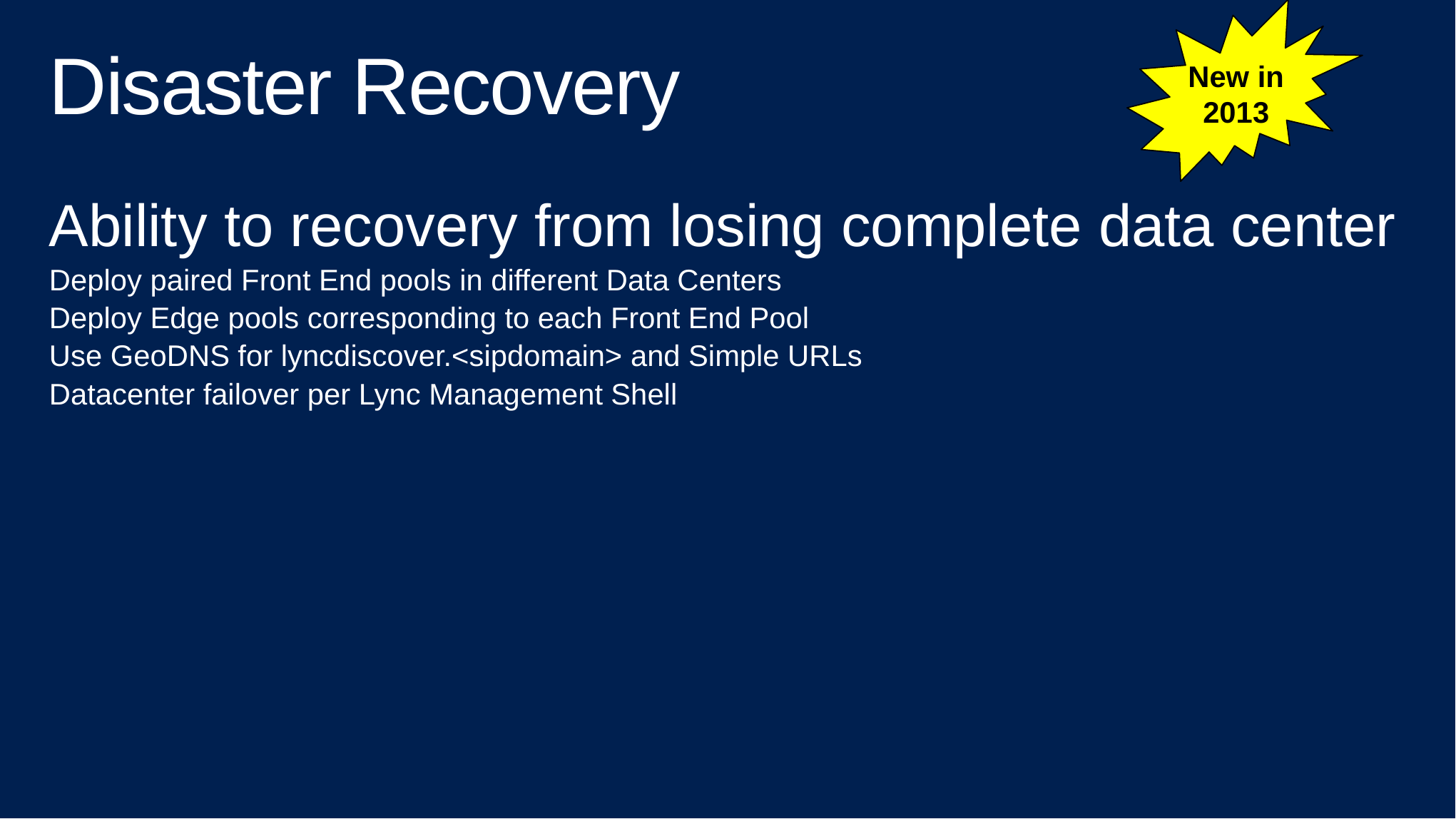

New in 2013
# Disaster Recovery
Ability to recovery from losing complete data center
Deploy paired Front End pools in different Data Centers
Deploy Edge pools corresponding to each Front End Pool
Use GeoDNS for lyncdiscover.<sipdomain> and Simple URLs
Datacenter failover per Lync Management Shell